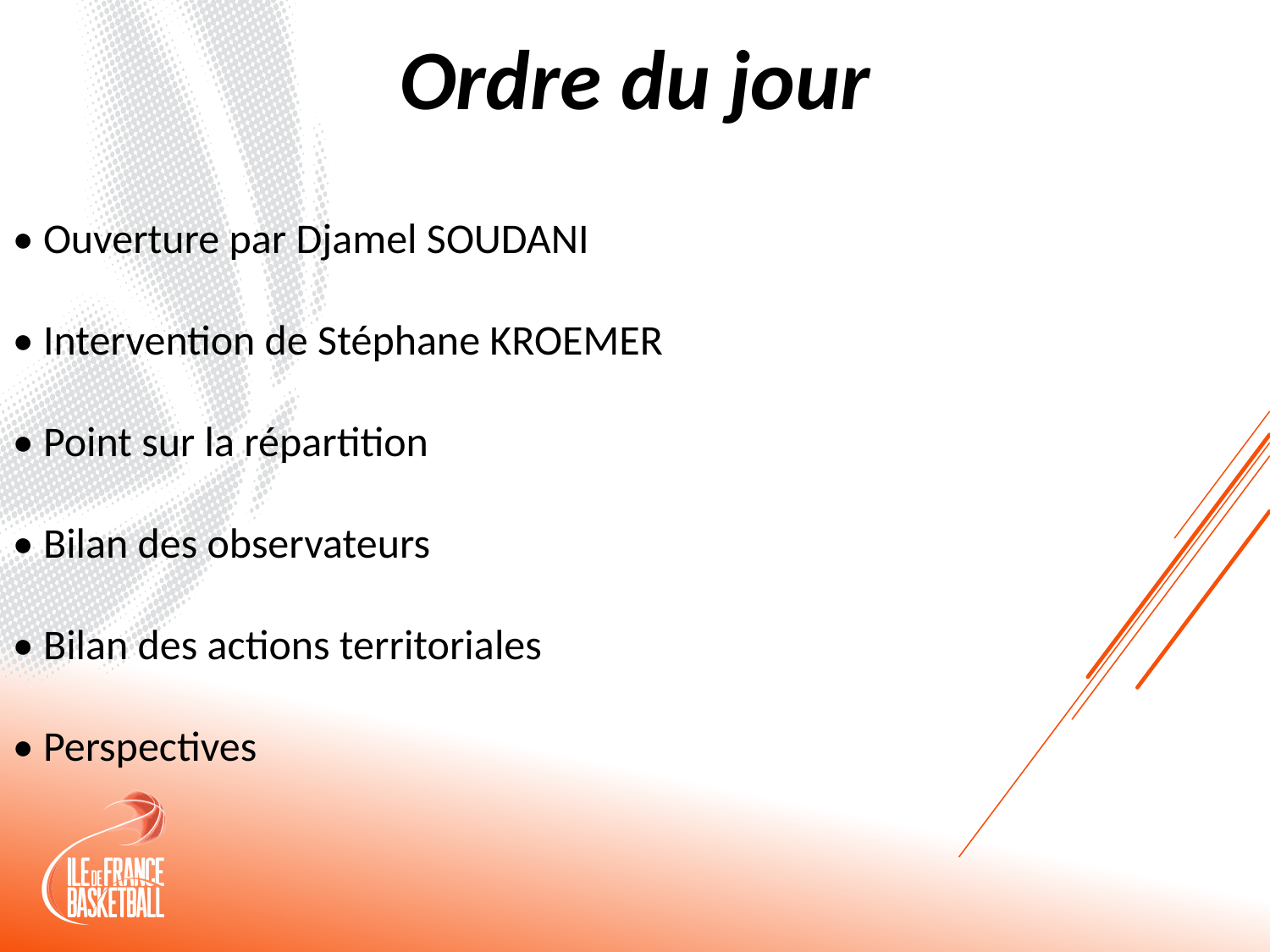

Ordre du jour

• Ouverture par Djamel SOUDANI

• Intervention de Stéphane KROEMER

• Point sur la répartition

• Bilan des observateurs

• Bilan des actions territoriales

• Perspectives